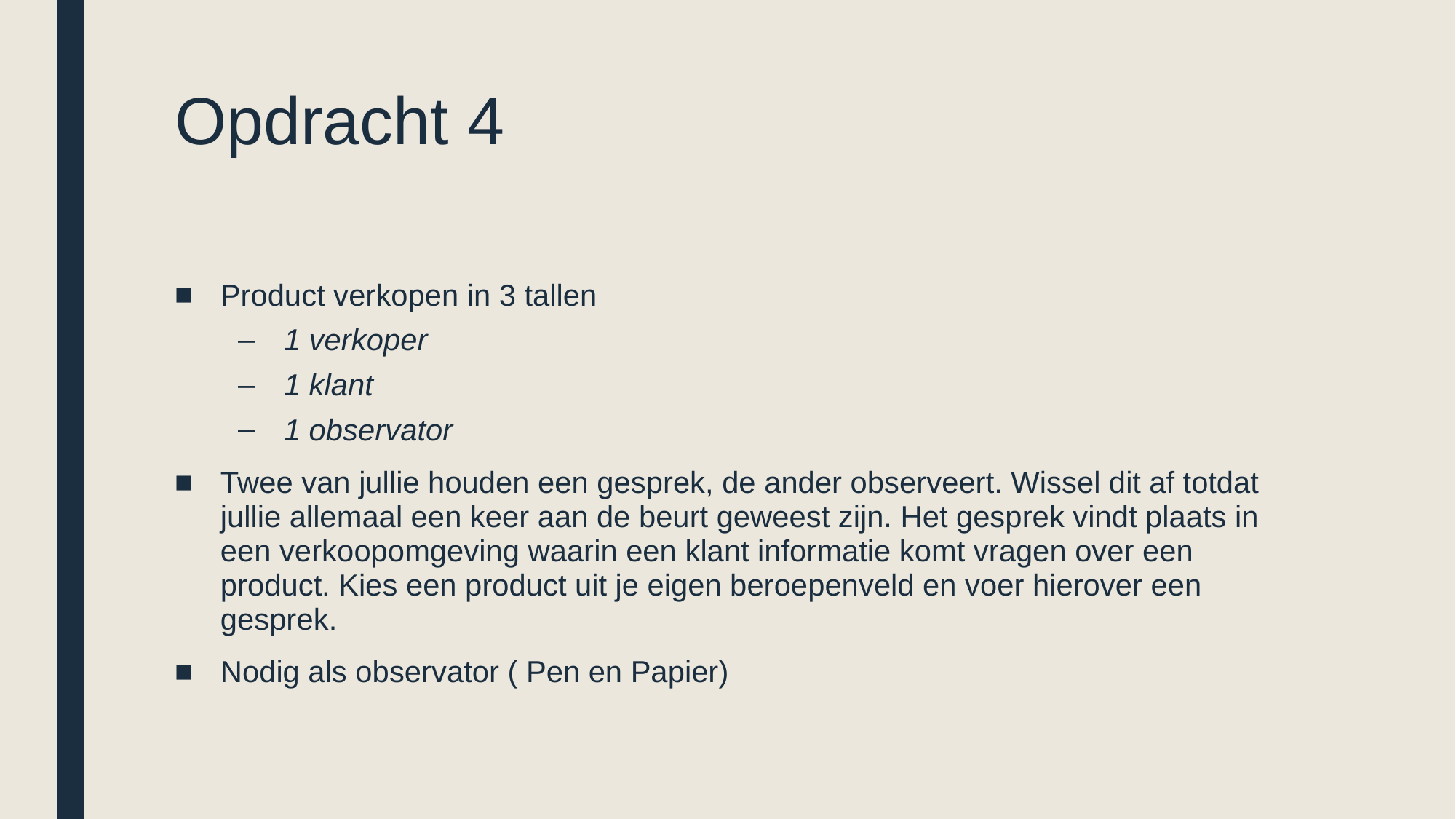

# Opdracht 4
Product verkopen in 3 tallen
1 verkoper
1 klant
1 observator
Twee van jullie houden een gesprek, de ander observeert. Wissel dit af totdat jullie allemaal een keer aan de beurt geweest zijn. Het gesprek vindt plaats in een verkoopomgeving waarin een klant informatie komt vragen over een product. Kies een product uit je eigen beroepenveld en voer hierover een gesprek.
Nodig als observator ( Pen en Papier)